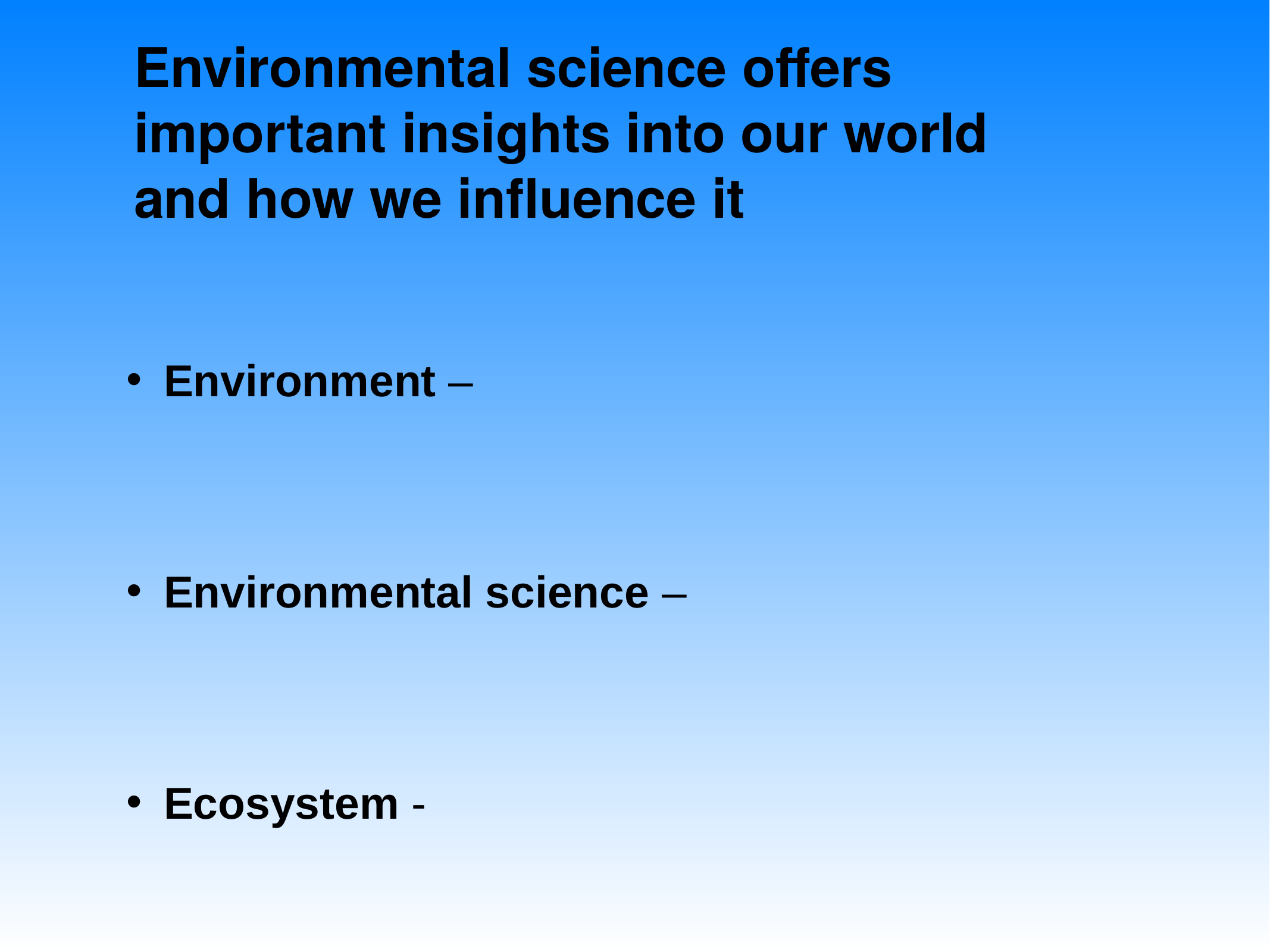

# Environmental science offers important insights into our world and how we influence it
Environment –

Environmental science –

Ecosystem -